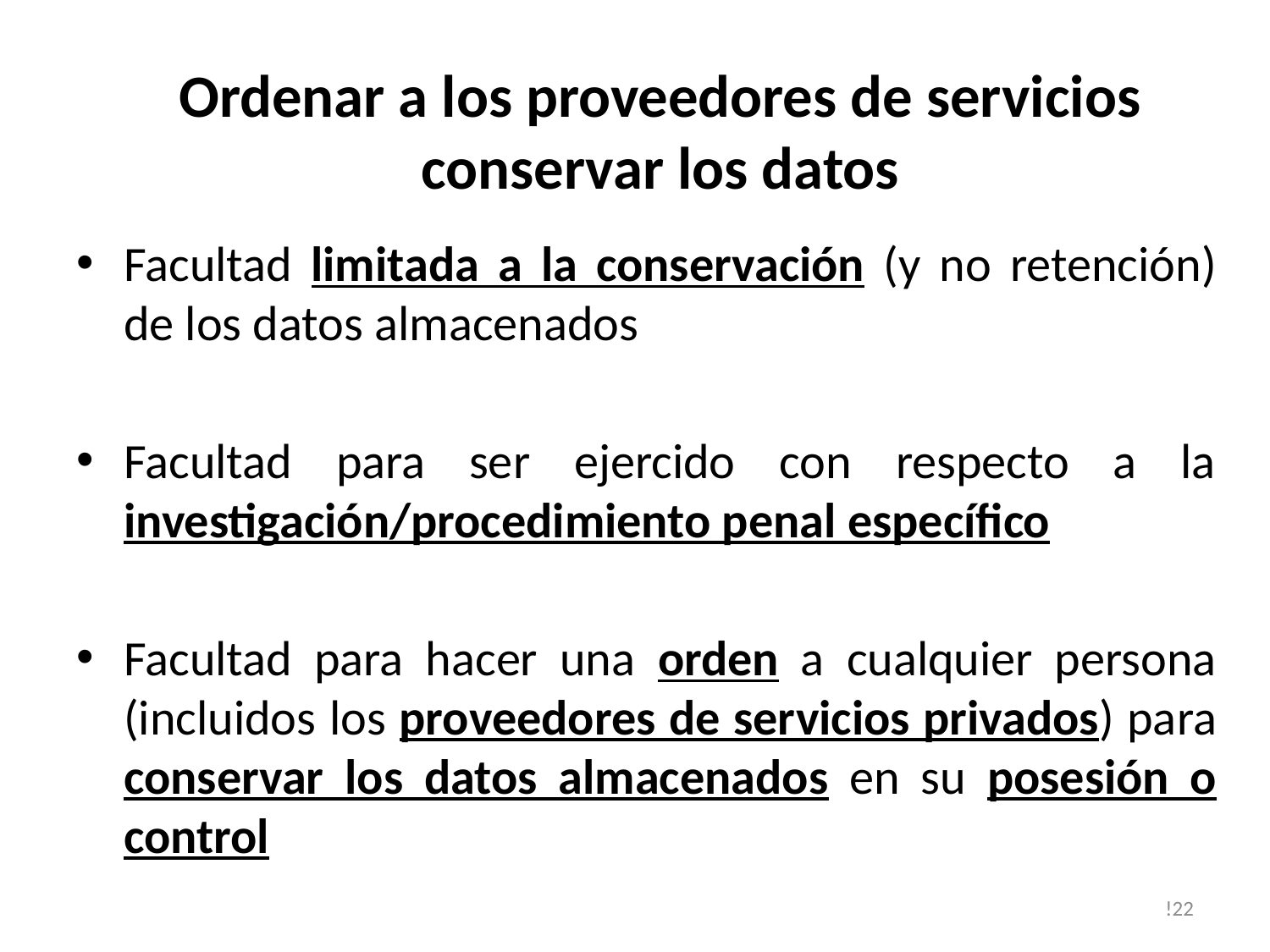

# Ordenar a los proveedores de servicios conservar los datos
Facultad limitada a la conservación (y no retención) de los datos almacenados

Facultad para ser ejercido con respecto a la investigación/procedimiento penal específico

Facultad para hacer una orden a cualquier persona (incluidos los proveedores de servicios privados) para conservar los datos almacenados en su posesión o control
!22